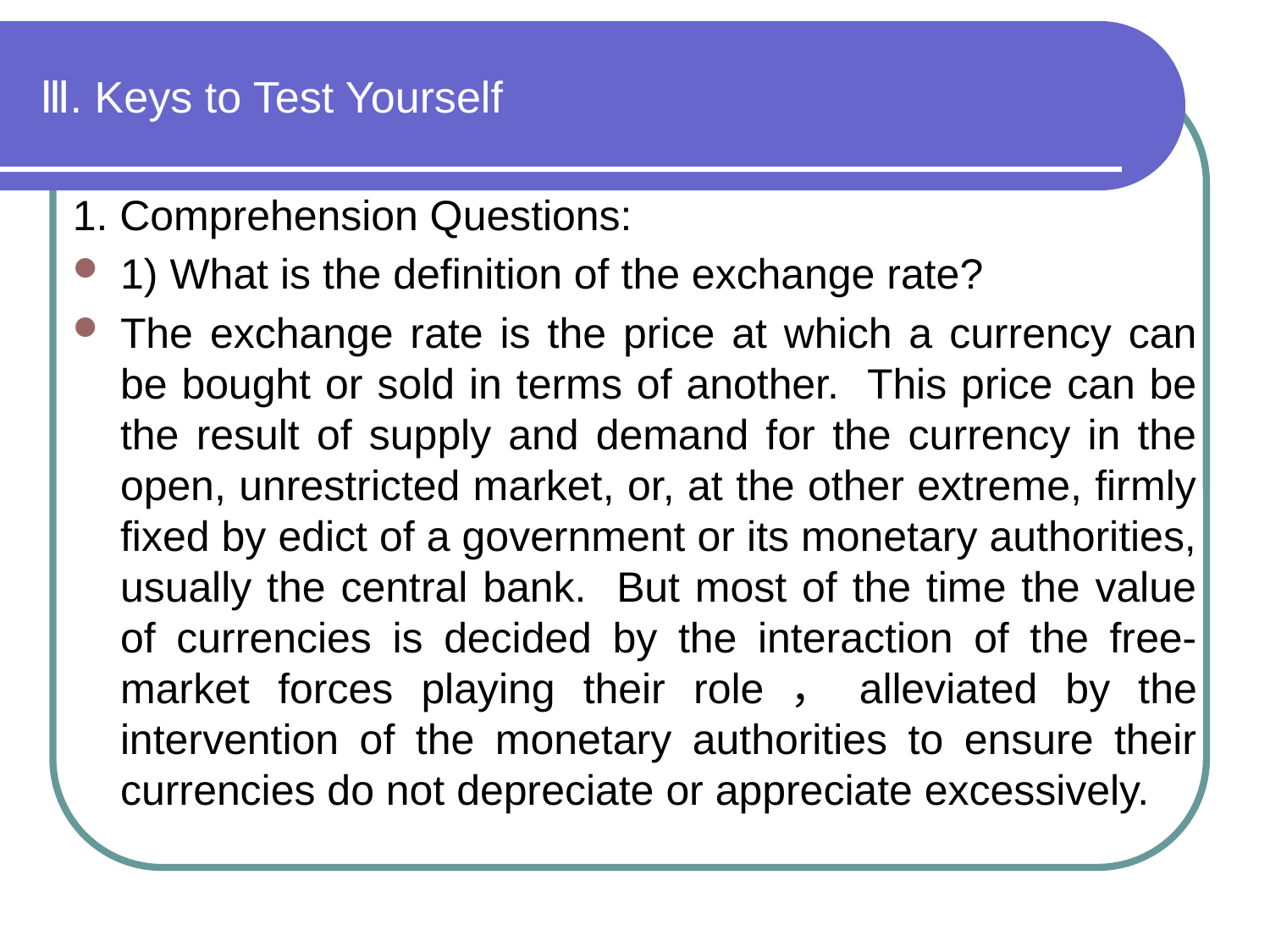

# Ⅲ. Keys to Test Yourself
1. Comprehension Questions:
1) What is the definition of the exchange rate?
The exchange rate is the price at which a currency can be bought or sold in terms of another.  This price can be the result of supply and demand for the currency in the open, unrestricted market, or, at the other extreme, firmly fixed by edict of a government or its monetary authorities, usually the central bank.  But most of the time the value of currencies is decided by the interaction of the free-market forces playing their role，alleviated by the intervention of the monetary authorities to ensure their currencies do not depreciate or appreciate excessively.